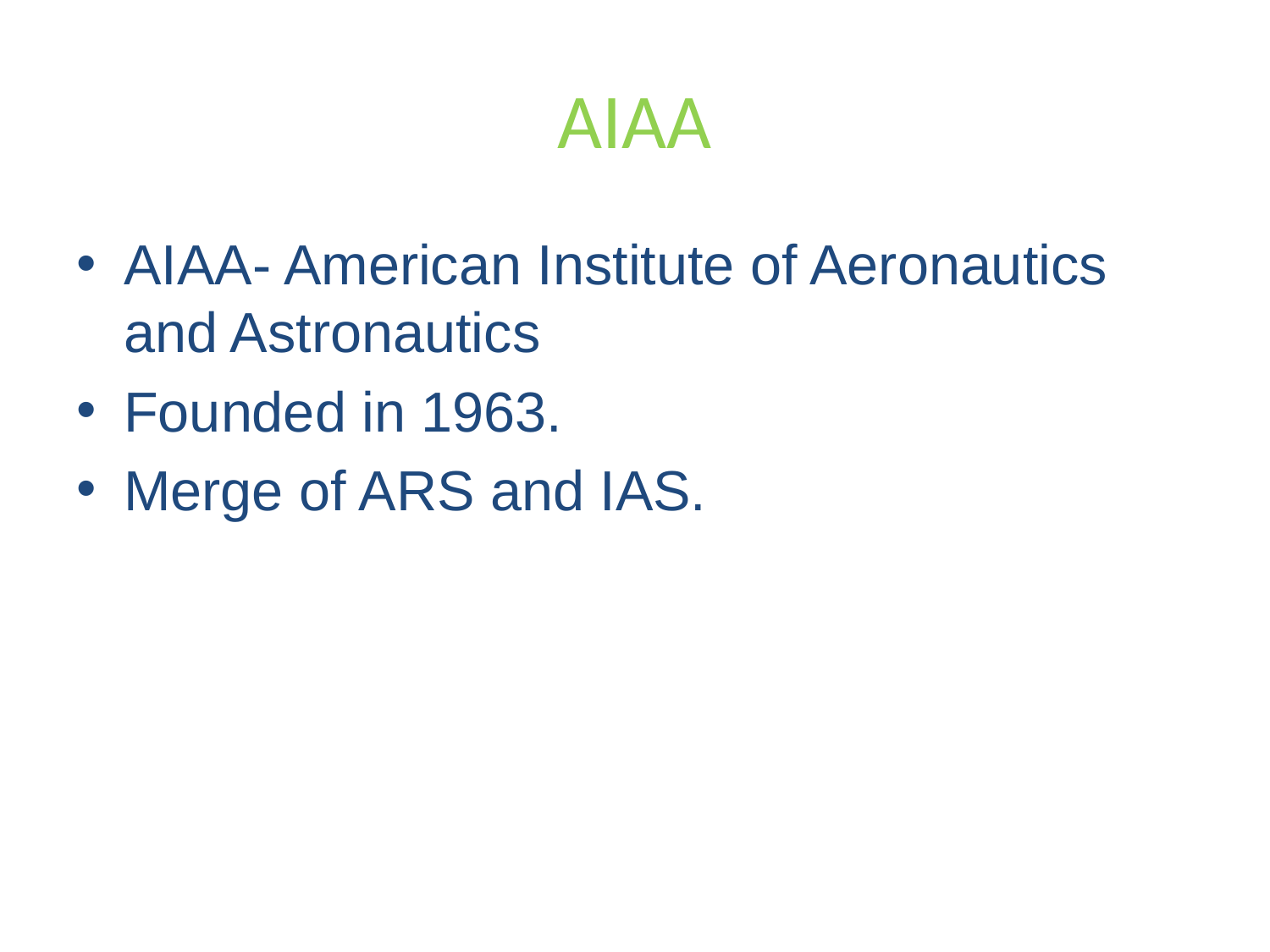

# AIAA
AIAA- American Institute of Aeronautics and Astronautics
Founded in 1963.
Merge of ARS and IAS.